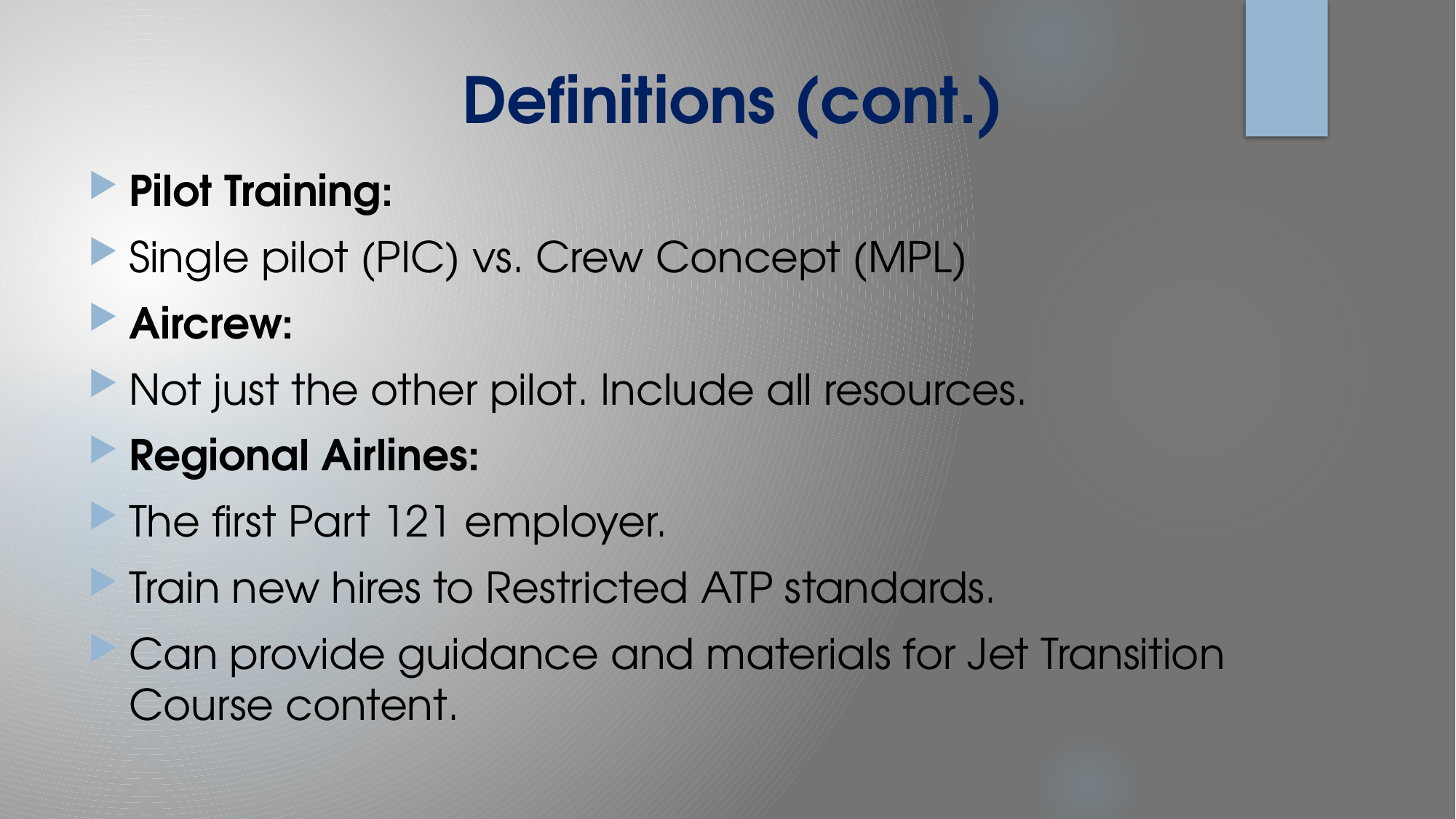

# Definitions (cont.)
Pilot Training:
Single pilot (PIC) vs. Crew Concept (MPL)
Aircrew:
Not just the other pilot. Include all resources.
Regional Airlines:
The first Part 121 employer.
Train new hires to Restricted ATP standards.
Can provide guidance and materials for Jet Transition Course content.